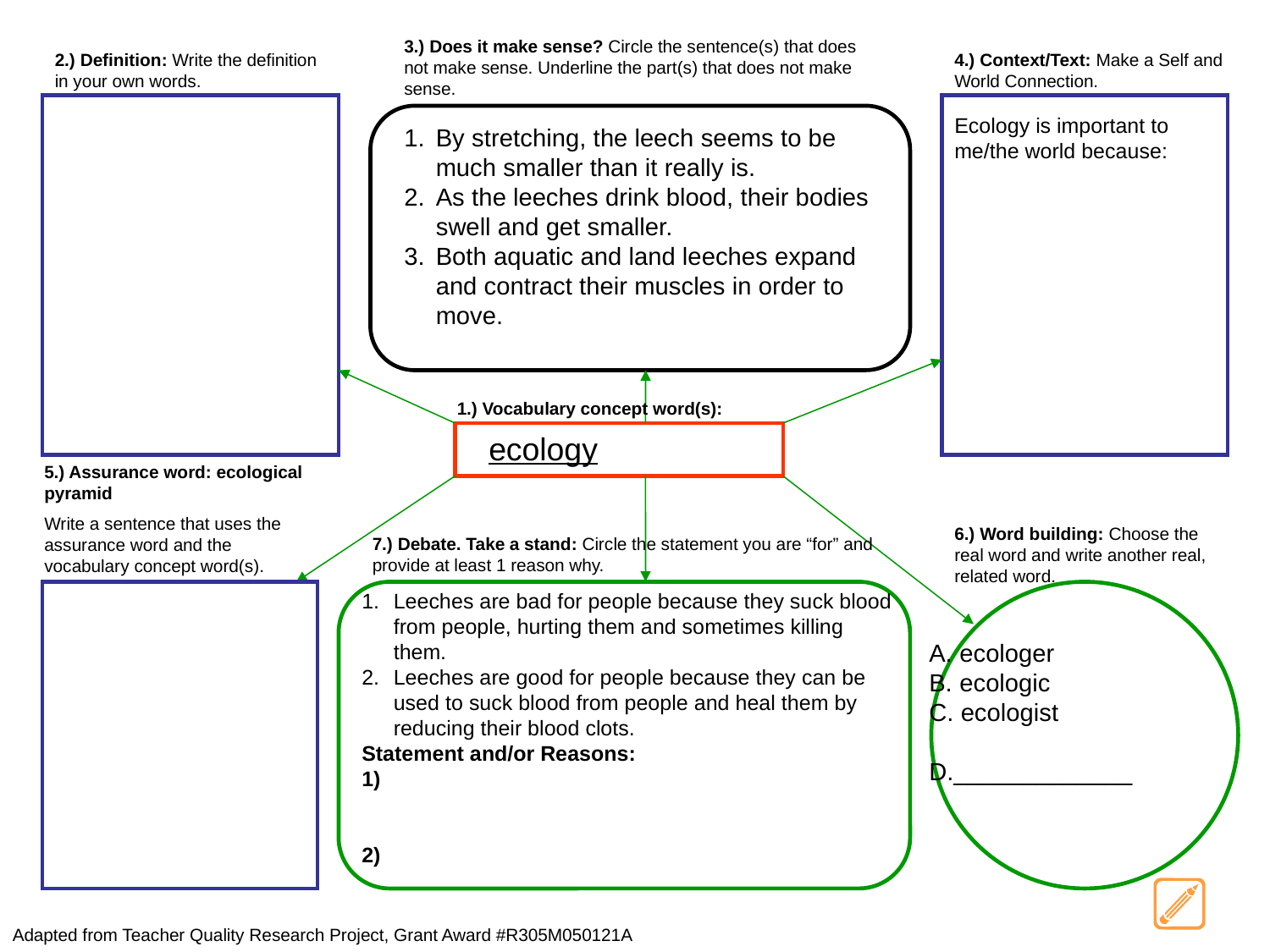

3.) Does it make sense? Circle the sentence(s) that does not make sense. Underline the part(s) that does not make sense.
2.) Definition: Write the definition in your own words.
4.) Context/Text: Make a Self and World Connection.

Ecology is important to me/the world because:
By stretching, the leech seems to be much smaller than it really is.
As the leeches drink blood, their bodies swell and get smaller.
Both aquatic and land leeches expand and contract their muscles in order to move.

1.) Vocabulary concept word(s):

ecology
5.) Assurance word: ecological pyramid
Write a sentence that uses the assurance word and the vocabulary concept word(s).

6.) Word building: Choose the real word and write another real, related word.
7.) Debate. Take a stand: Circle the statement you are “for” and provide at least 1 reason why.

Leeches are bad for people because they suck blood from people, hurting them and sometimes killing them.
Leeches are good for people because they can be used to suck blood from people and heal them by reducing their blood clots.
Statement and/or Reasons:
1)

2)

A. ecologer
B. ecologic
C. ecologist

D._____________
Adapted from Teacher Quality Research Project, Grant Award #R305M050121A